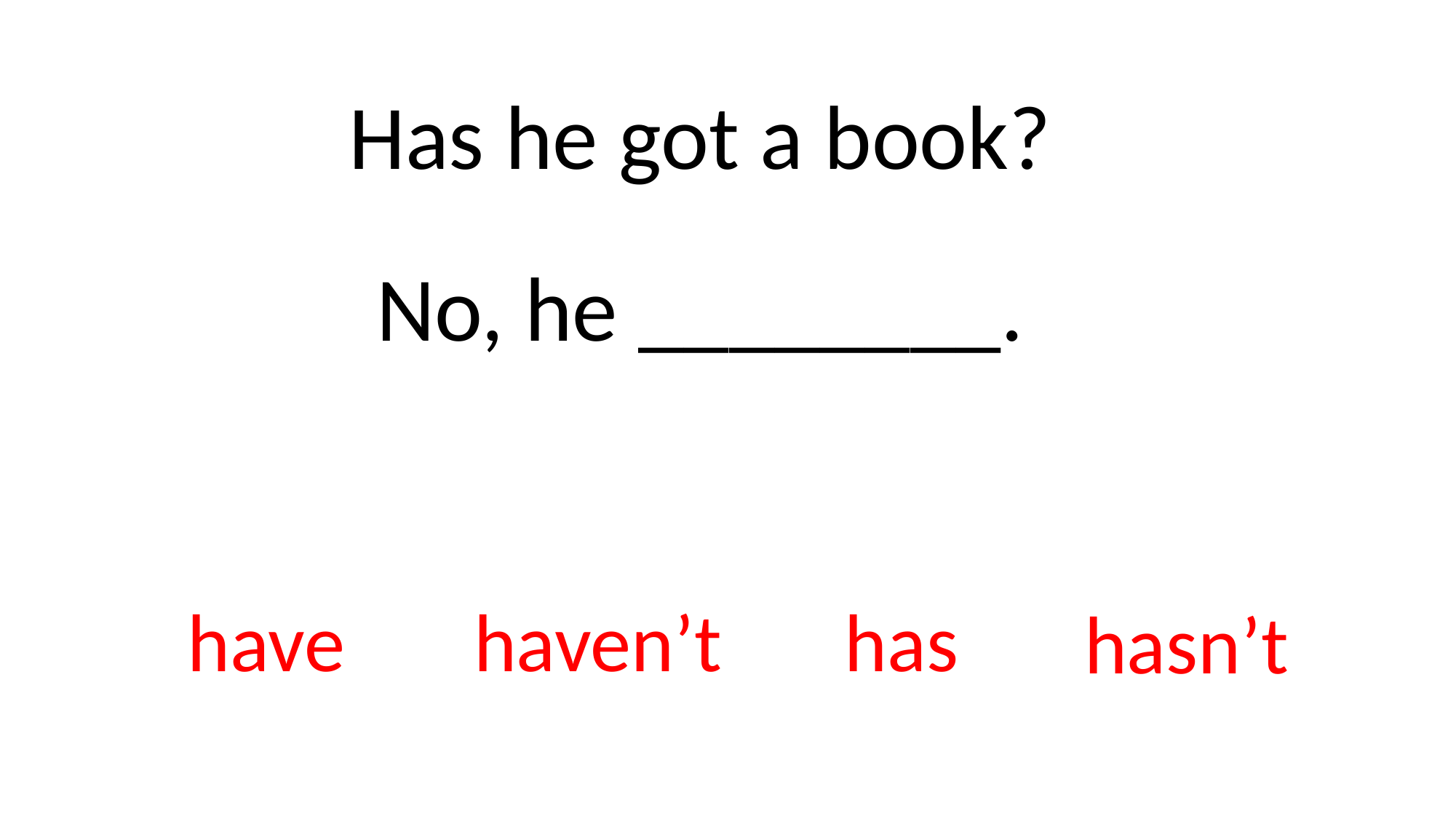

# Has he got a book?
No, he ________.
have
haven’t
has
hasn’t